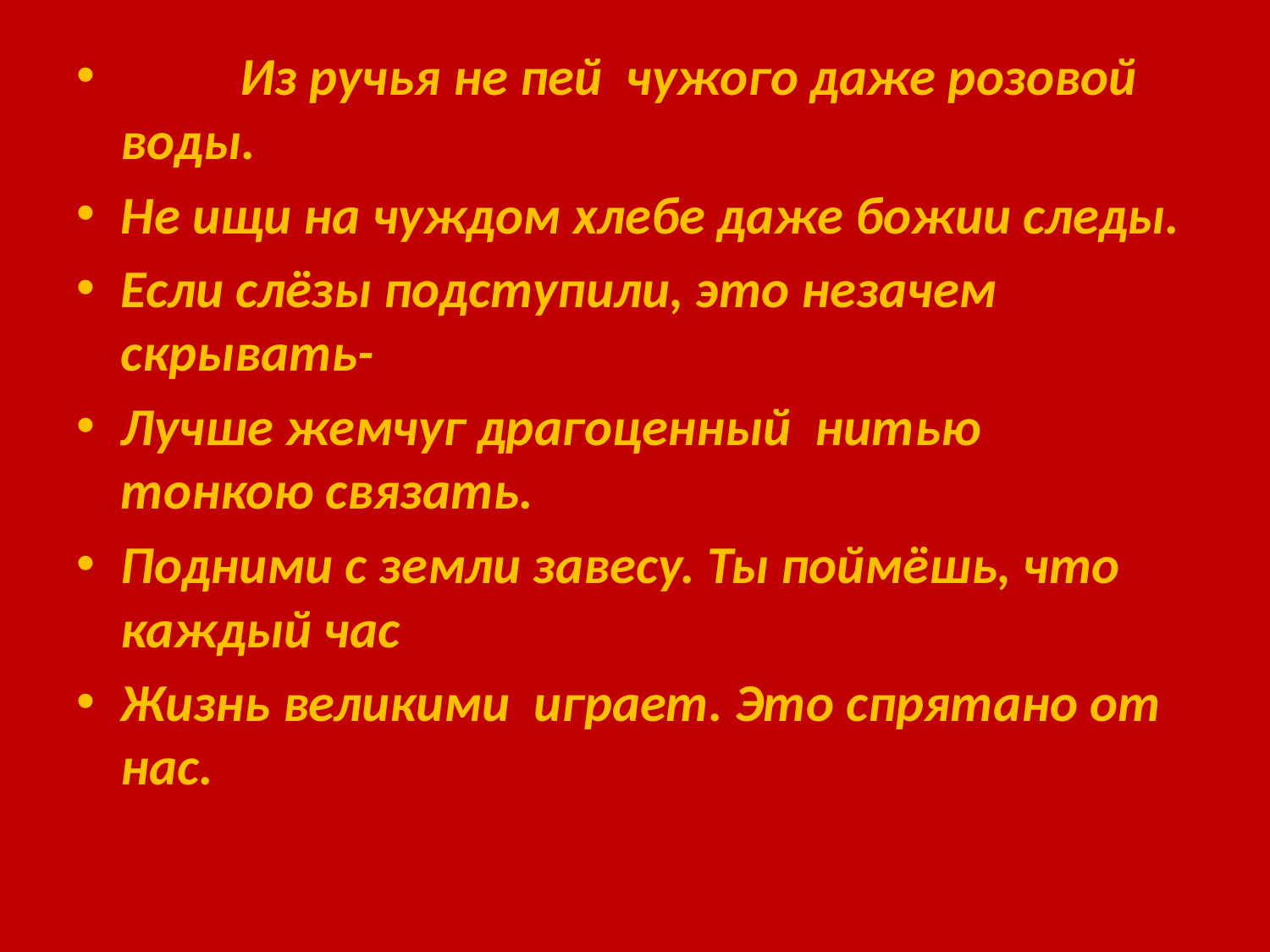

Из ручья не пей  чужого даже розовой воды.
Не ищи на чуждом хлебе даже божии следы.
Если слёзы подступили, это незачем скрывать-
Лучше жемчуг драгоценный  нитью  тонкою связать.
Подними с земли завесу. Ты поймёшь, что каждый час
Жизнь великими  играет. Это спрятано от нас.

#